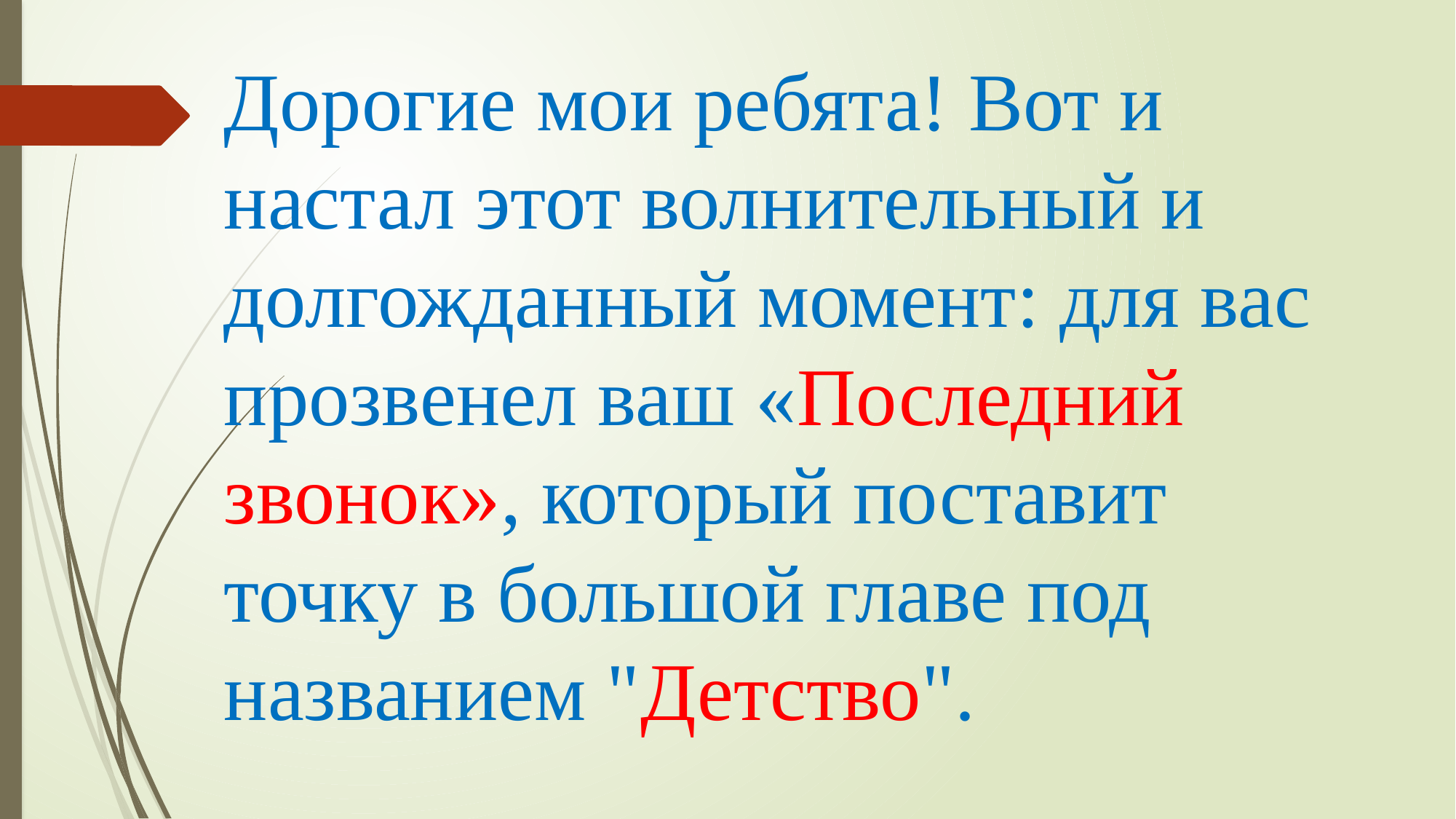

# Дорогие мои ребята! Вот и настал этот волнительный и долгожданный момент: для вас прозвенел ваш «Последний звонок», который поставит точку в большой главе под названием "Детство".